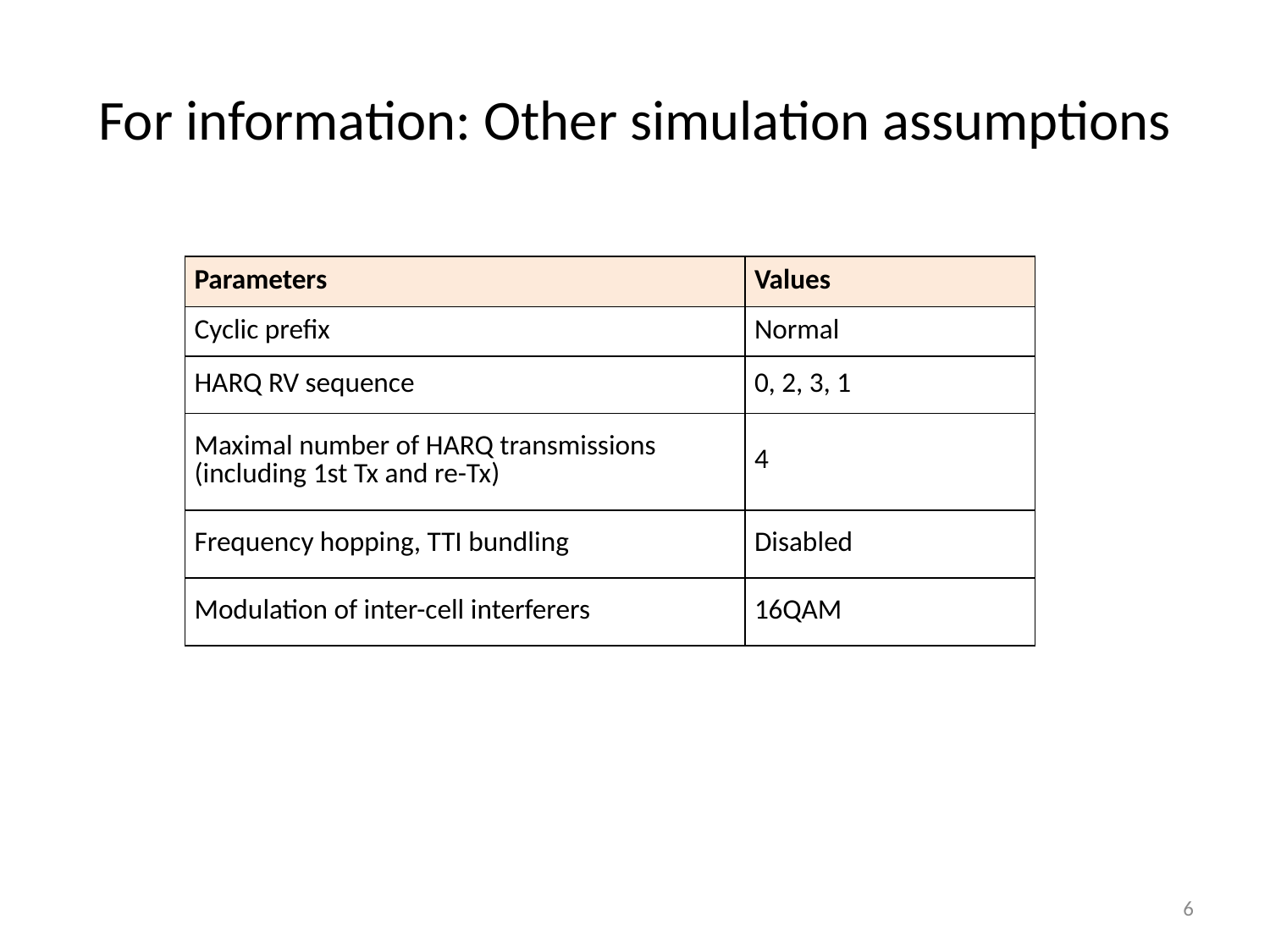

# For information: Other simulation assumptions
| Parameters | Values |
| --- | --- |
| Cyclic prefix | Normal |
| HARQ RV sequence | 0, 2, 3, 1 |
| Maximal number of HARQ transmissions (including 1st Tx and re-Tx) | 4 |
| Frequency hopping, TTI bundling | Disabled |
| Modulation of inter-cell interferers | 16QAM |
6